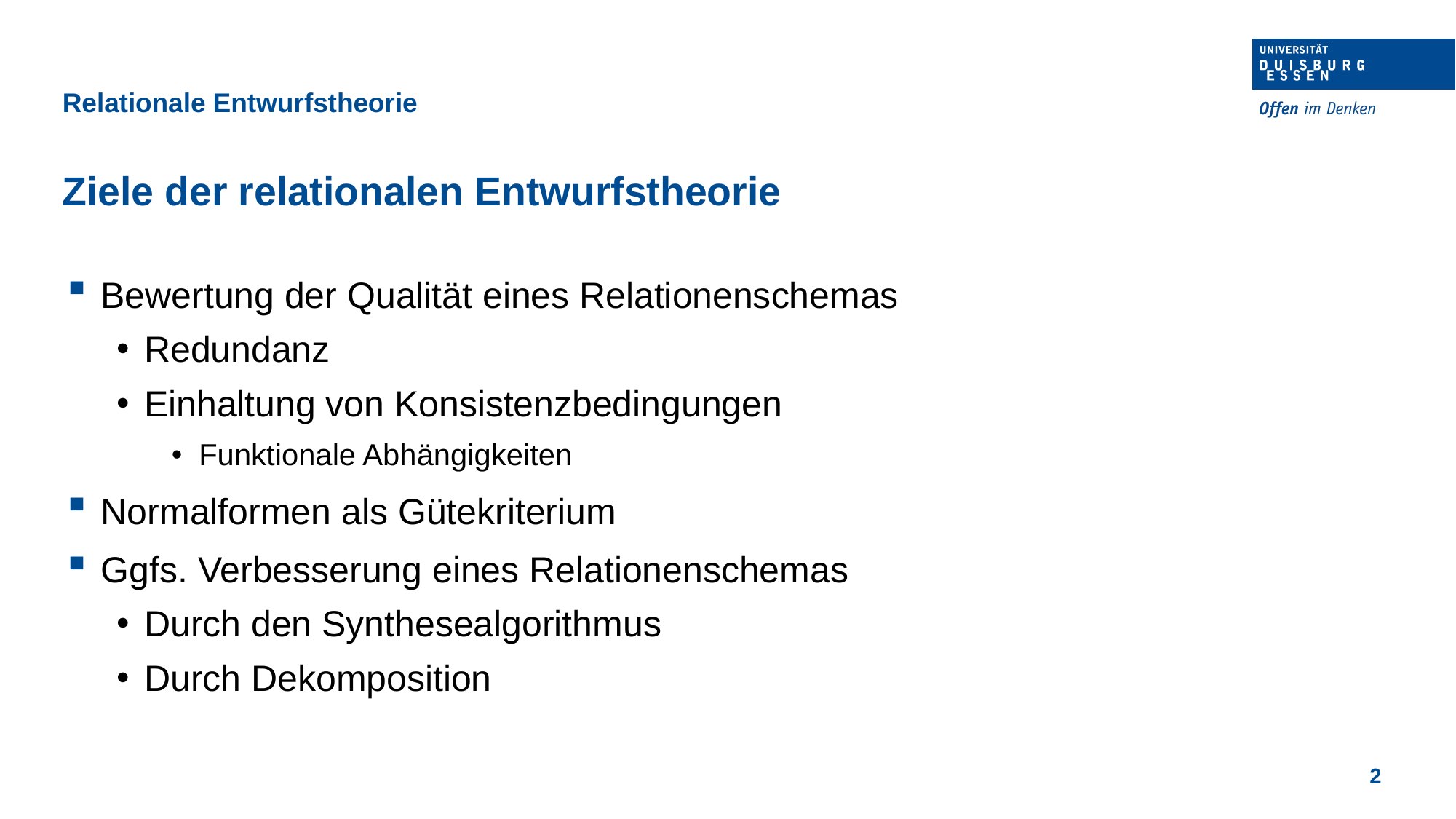

Relationale Entwurfstheorie
Ziele der relationalen Entwurfstheorie
Bewertung der Qualität eines Relationenschemas
Redundanz
Einhaltung von Konsistenzbedingungen
Funktionale Abhängigkeiten
Normalformen als Gütekriterium
Ggfs. Verbesserung eines Relationenschemas
Durch den Synthesealgorithmus
Durch Dekomposition

2